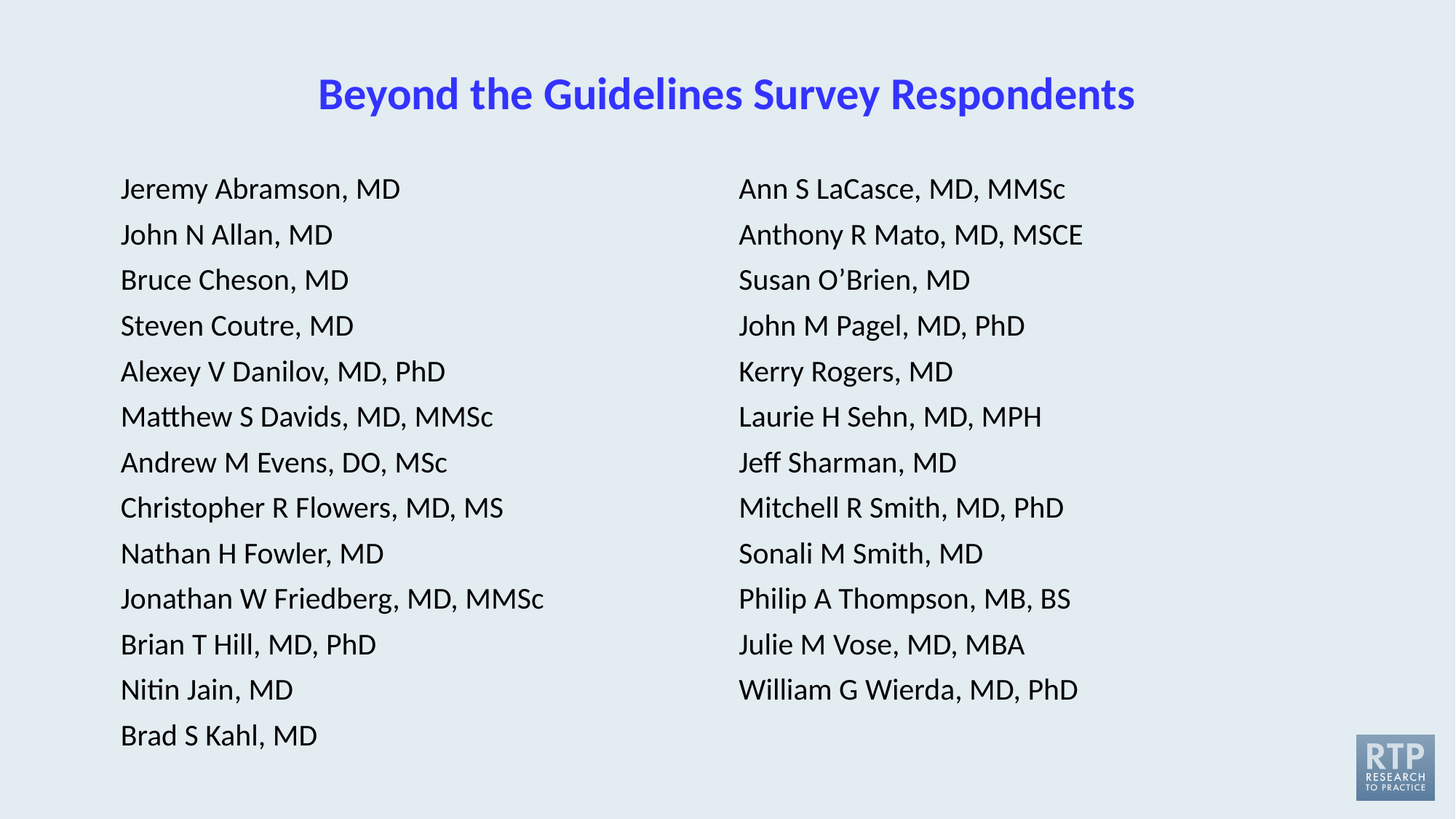

# Beyond the Guidelines Survey Respondents
Jeremy Abramson, MD
John N Allan, MD
Bruce Cheson, MD
Steven Coutre, MD
Alexey V Danilov, MD, PhD
Matthew S Davids, MD, MMSc
Andrew M Evens, DO, MSc
Christopher R Flowers, MD, MS
Nathan H Fowler, MD
Jonathan W Friedberg, MD, MMSc
Brian T Hill, MD, PhD
Nitin Jain, MD
Brad S Kahl, MD
Ann S LaCasce, MD, MMSc
Anthony R Mato, MD, MSCE
Susan O’Brien, MD
John M Pagel, MD, PhD
Kerry Rogers, MD
Laurie H Sehn, MD, MPH
Jeff Sharman, MD
Mitchell R Smith, MD, PhD
Sonali M Smith, MD
Philip A Thompson, MB, BS
Julie M Vose, MD, MBA
William G Wierda, MD, PhD